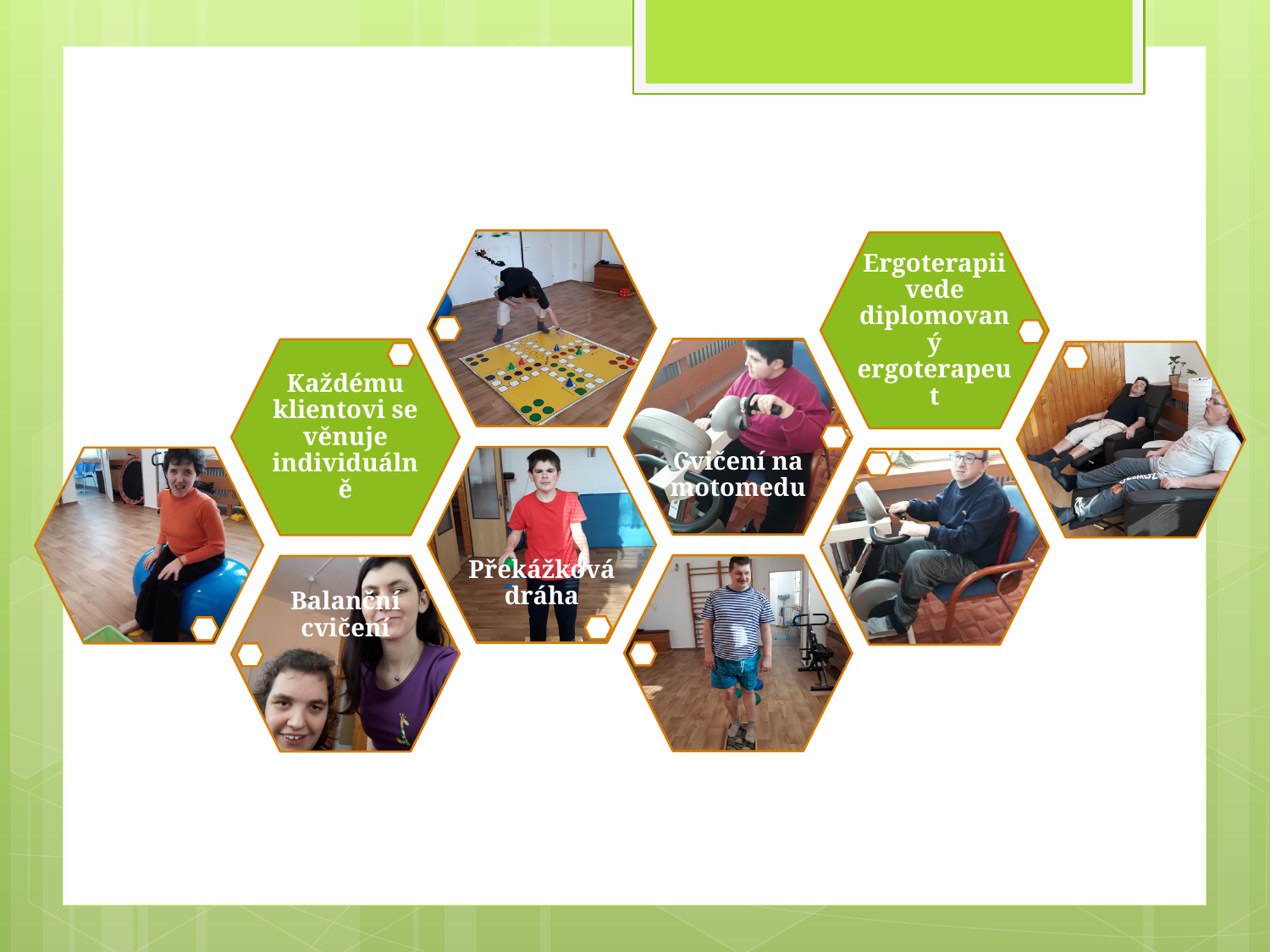

Balanční cvičení
Překážková dráha
Každému klientovi se věnuje individuálně
Cvičení na motomedu
Ergoterapii vede diplomovaný ergoterapeut